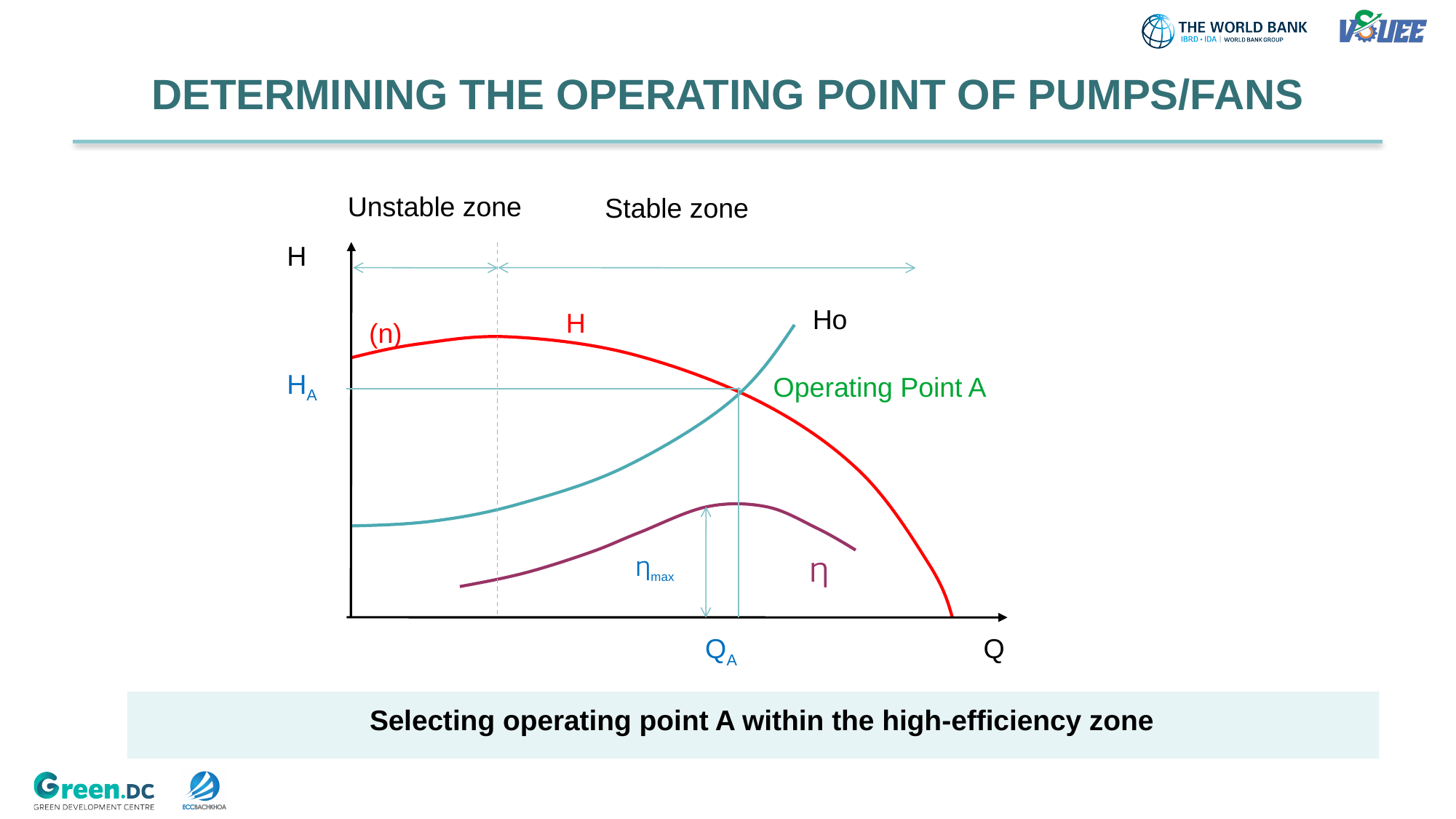

DETERMINING THE OPERATING POINT OF PUMPS/FANS
Unstable zone
Stable zone
H
Ho
H
(n)

HA

Ƞ
Ƞmax
QA
Q
Operating Point A
Selecting operating point A within the high-efficiency zone